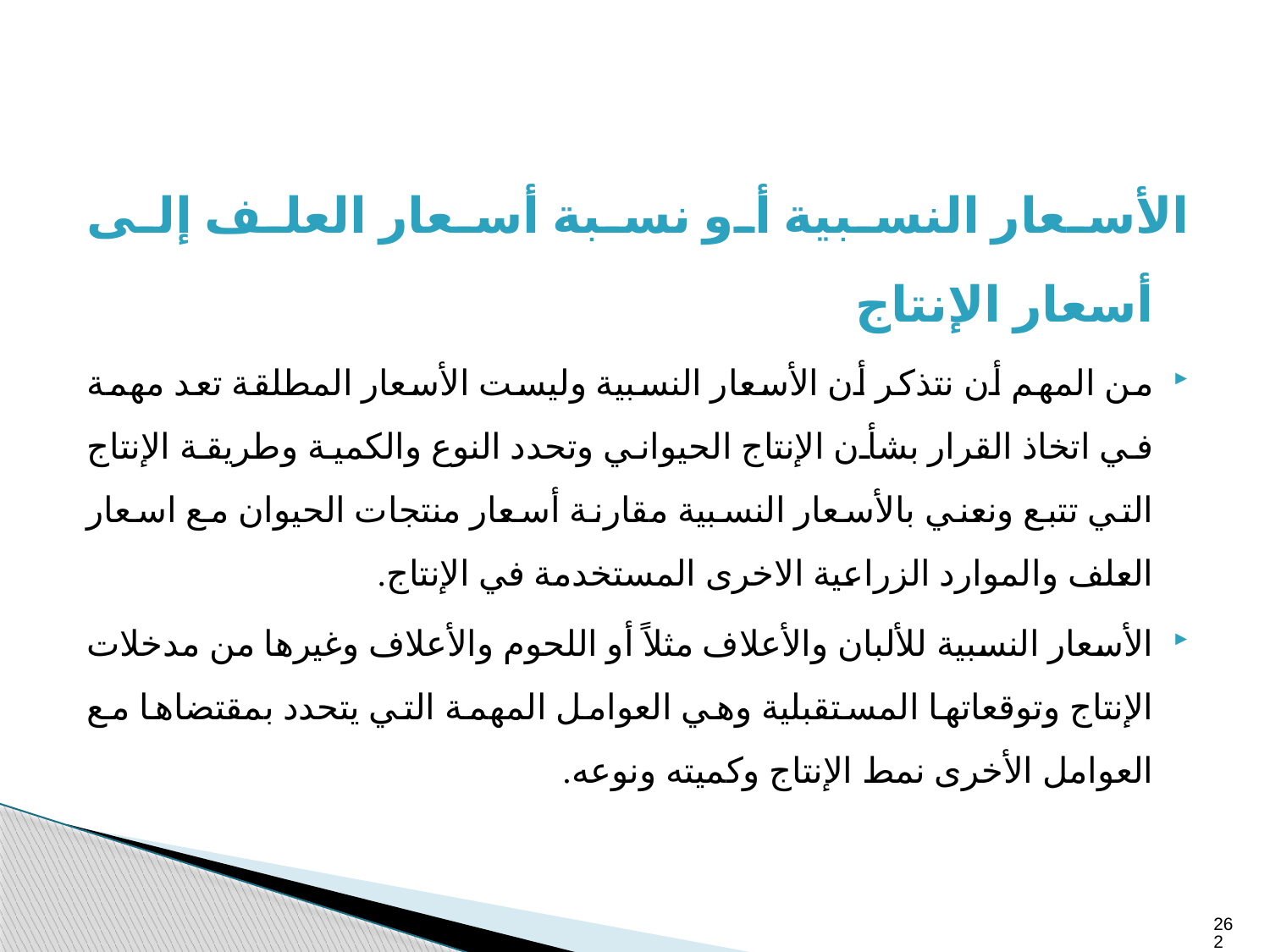

الأسعار النسبية أو نسبة أسعار العلف إلى أسعار الإنتاج
من المهم أن نتذكر أن الأسعار النسبية وليست الأسعار المطلقة تعد مهمة في اتخاذ القرار بشأن الإنتاج الحيواني وتحدد النوع والكمية وطريقة الإنتاج التي تتبع ونعني بالأسعار النسبية مقارنة أسعار منتجات الحيوان مع اسعار العلف والموارد الزراعية الاخرى المستخدمة في الإنتاج.
الأسعار النسبية للألبان والأعلاف مثلاً أو اللحوم والأعلاف وغيرها من مدخلات الإنتاج وتوقعاتها المستقبلية وهي العوامل المهمة التي يتحدد بمقتضاها مع العوامل الأخرى نمط الإنتاج وكميته ونوعه.
262